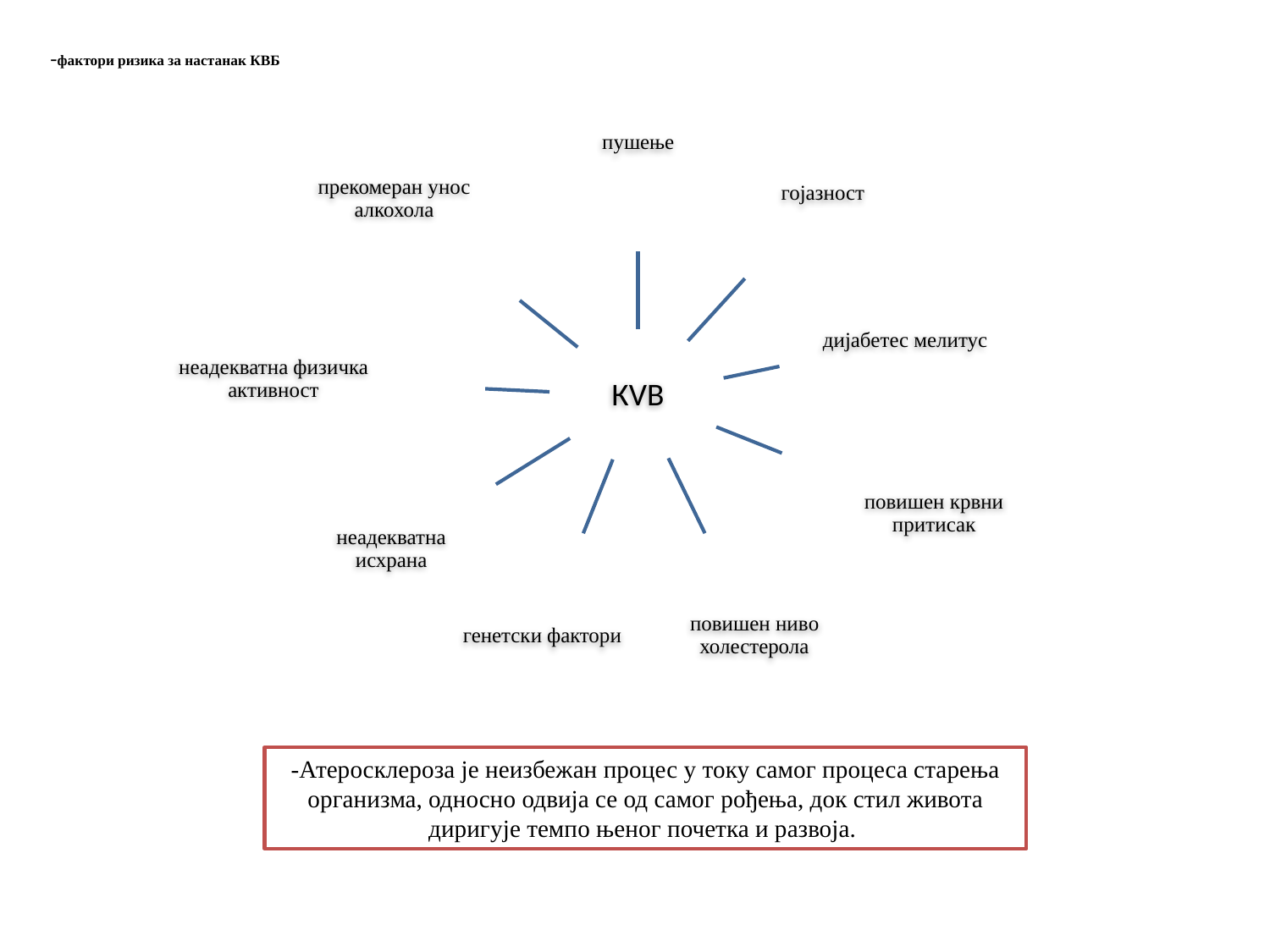

# -фактори ризика за настанак КВБ
КVB

пушење

гојазност

дијабетес мелитус

повишен крвни притисак

повишен ниво холестерола

генетски фактори

неадекватна исхрана

неадекватна физичка активност

прекомеран унос алкохола
-Атеросклероза је неизбежан процес у току самог процеса старења организма, односно одвија се од самог рођења, док стил живота диригује темпо њеног почетка и развоја.